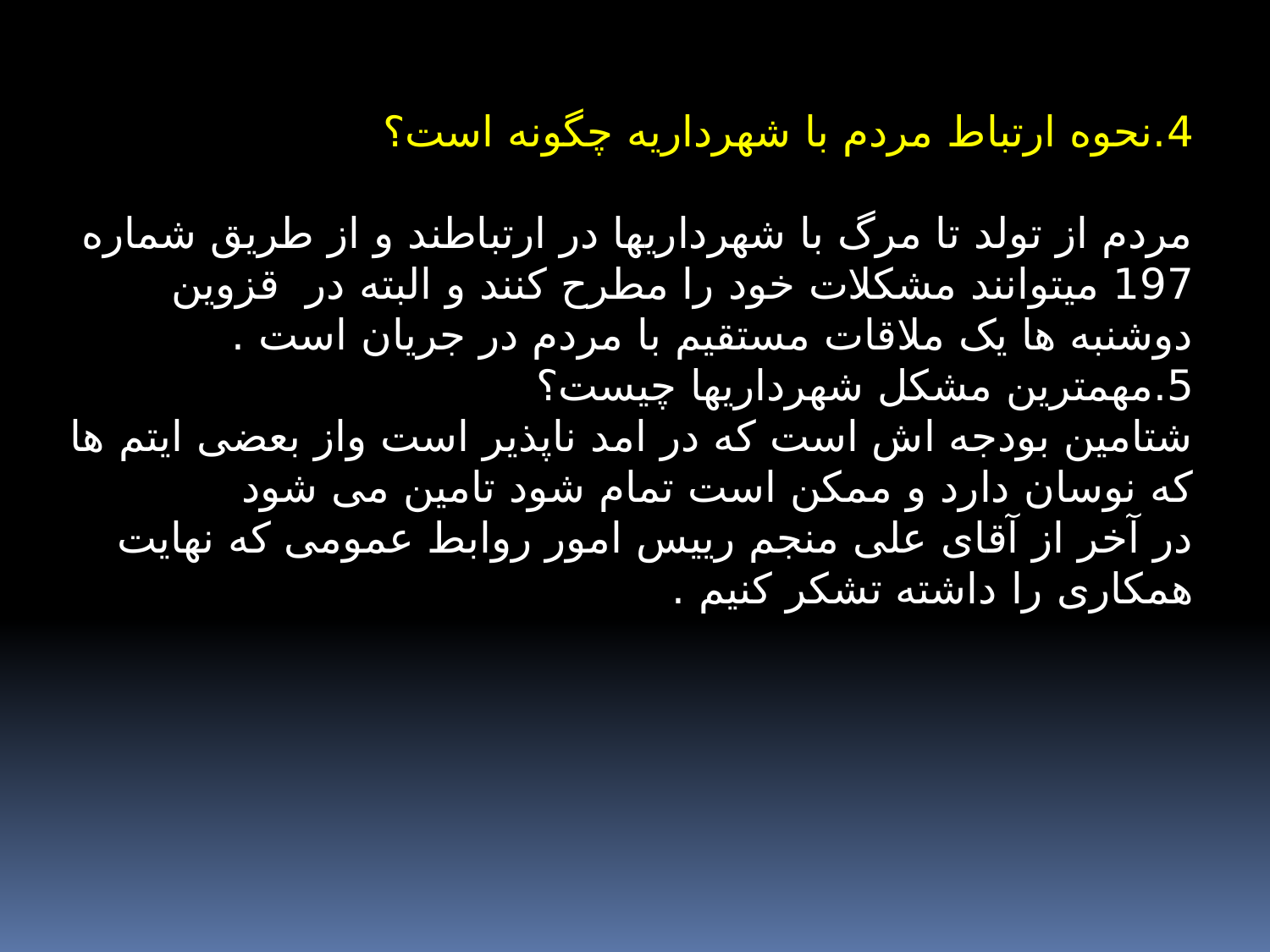

4.نحوه ارتباط مردم با شهرداریه چگونه است؟

مردم از تولد تا مرگ با شهرداریها در ارتباطند و از طریق شماره 197 میتوانند مشکلات خود را مطرح کنند و البته در  قزوین دوشنبه ها یک ملاقات مستقیم با مردم در جریان است .
5.مهمترین مشکل شهرداریها چیست؟
شتامین بودجه اش است که در امد ناپذیر است واز بعضی ایتم ها که نوسان دارد و ممکن است تمام شود تامین می شود
در آخر از آقای علی منجم رییس امور روابط عمومی که نهایت همکاری را داشته تشکر کنیم .